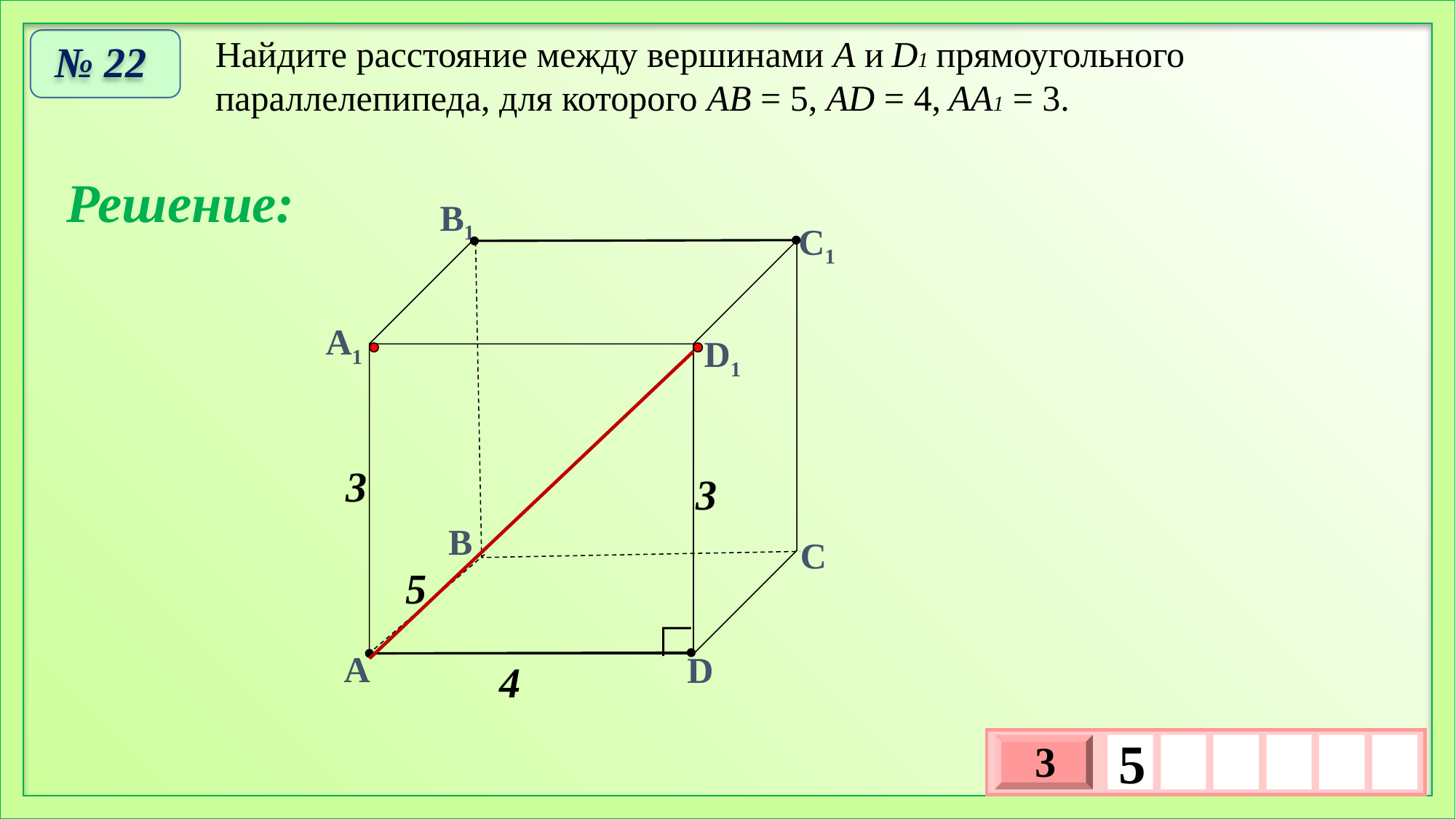

Найдите расстояние между вершинами А и D1 прямоугольного параллелепипеда, для которого AB = 5, AD = 4, AA1 = 3.
№ 22

Решение:
В1
С1

А1
D1

3
3
В
С

5
∟
А
D
4

3

5

х
3
х
1
0